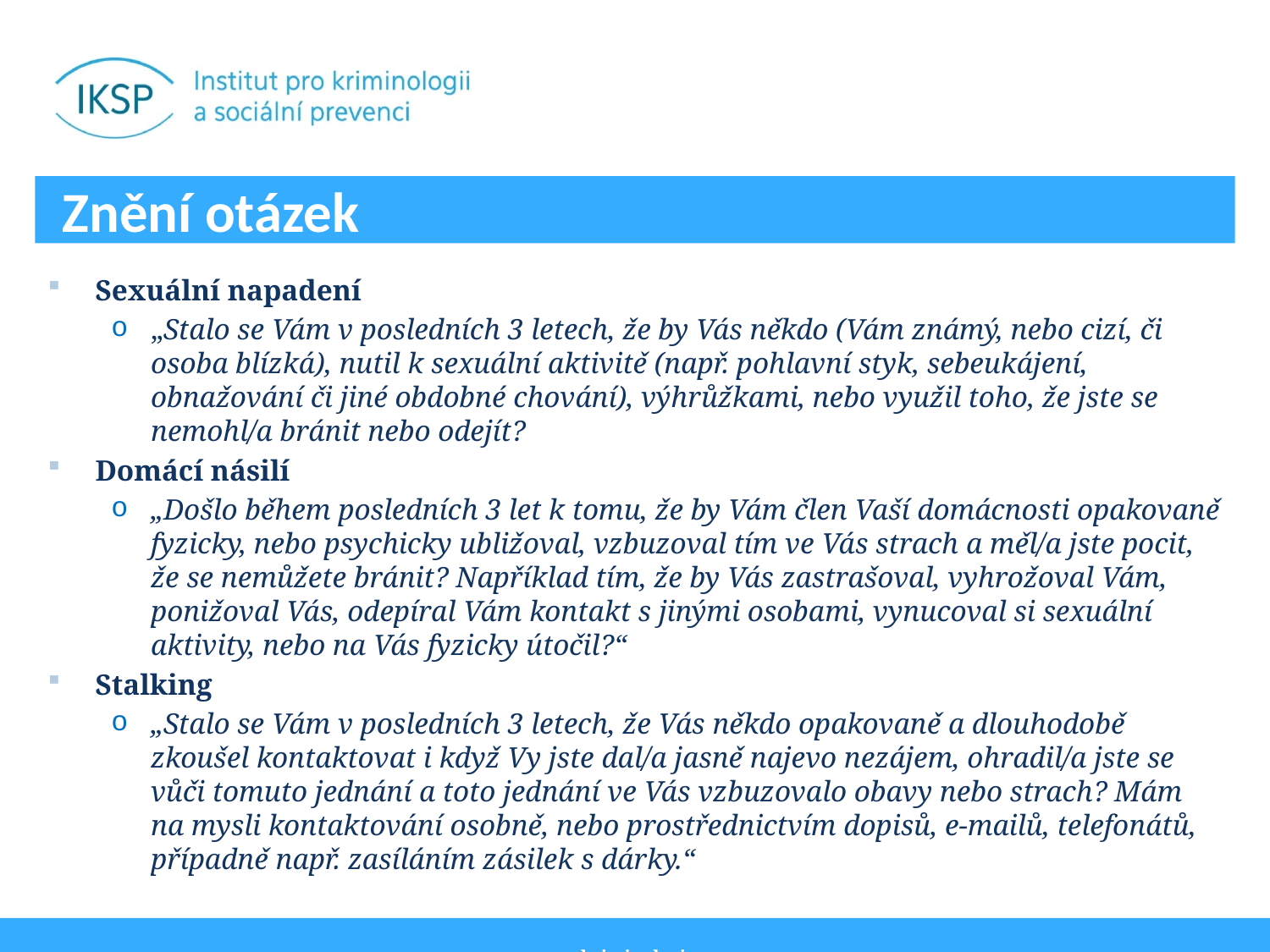

# Znění otázek
Sexuální napadení
„Stalo se Vám v posledních 3 letech, že by Vás někdo (Vám známý, nebo cizí, či osoba blízká), nutil k sexuální aktivitě (např. pohlavní styk, sebeukájení, obnažování či jiné obdobné chování), výhrůžkami, nebo využil toho, že jste se nemohl/a bránit nebo odejít?
Domácí násilí
„Došlo během posledních 3 let k tomu, že by Vám člen Vaší domácnosti opakovaně fyzicky, nebo psychicky ubližoval, vzbuzoval tím ve Vás strach a měl/a jste pocit, že se nemůžete bránit? Například tím, že by Vás zastrašoval, vyhrožoval Vám, ponižoval Vás, odepíral Vám kontakt s jinými osobami, vynucoval si sexuální aktivity, nebo na Vás fyzicky útočil?“
Stalking
„Stalo se Vám v posledních 3 letech, že Vás někdo opakovaně a dlouhodobě zkoušel kontaktovat i když Vy jste dal/a jasně najevo nezájem, ohradil/a jste se vůči tomuto jednání a toto jednání ve Vás vzbuzovalo obavy nebo strach? Mám na mysli kontaktování osobně, nebo prostřednictvím dopisů, e-mailů, telefonátů, případně např. zasíláním zásilek s dárky.“